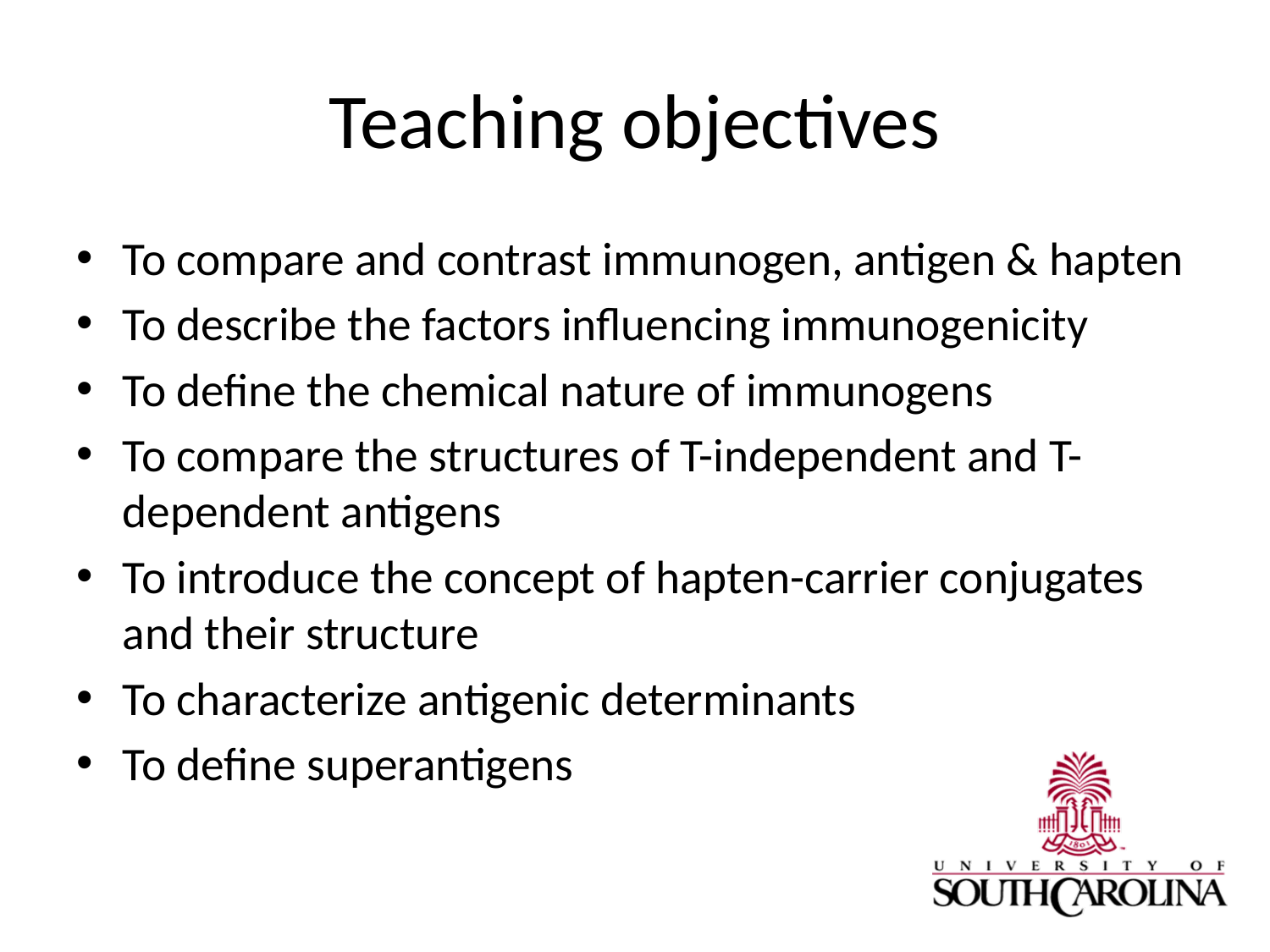

# Teaching objectives
To compare and contrast immunogen, antigen & hapten
To describe the factors influencing immunogenicity
To define the chemical nature of immunogens
To compare the structures of T-independent and T-dependent antigens
To introduce the concept of hapten-carrier conjugates and their structure
To characterize antigenic determinants
To define superantigens